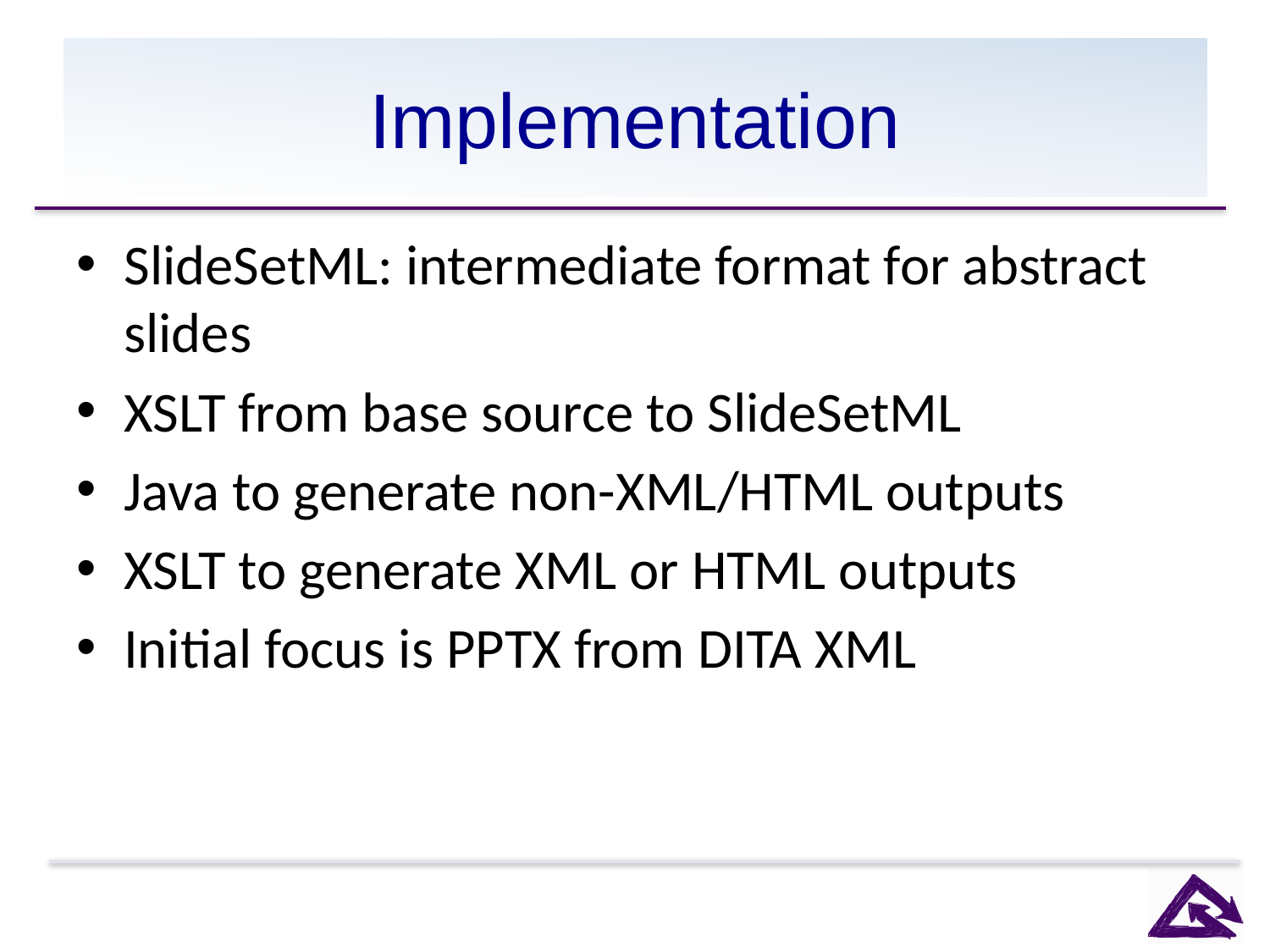

# Implementation
SlideSetML: intermediate format for abstract slides
XSLT from base source to SlideSetML
Java to generate non-XML/HTML outputs
XSLT to generate XML or HTML outputs
Initial focus is PPTX from DITA XML